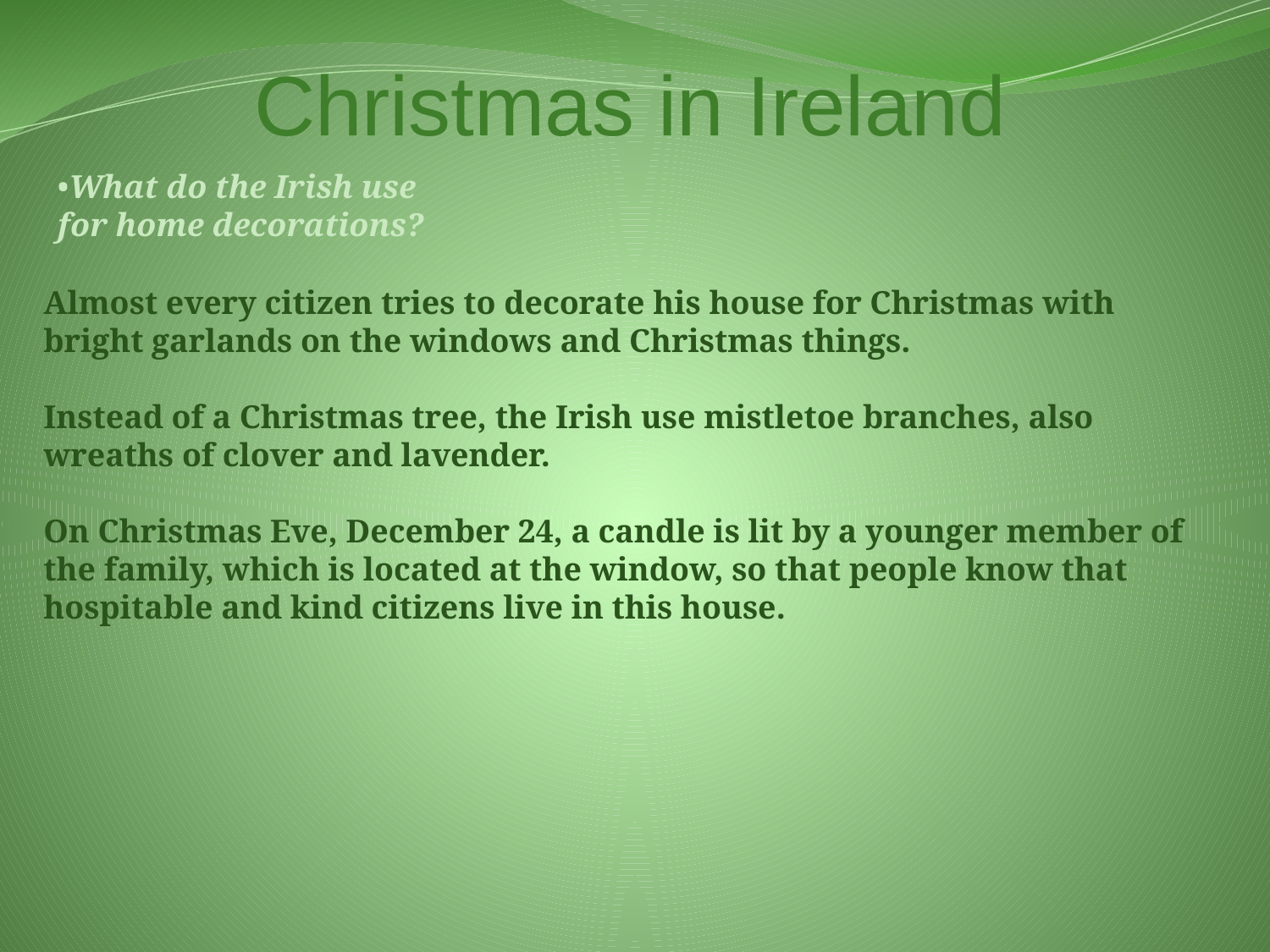

Christmas in Ireland
•What do the Irish use for home decorations?
Almost every citizen tries to decorate his house for Christmas with bright garlands on the windows and Christmas things.

Instead of a Christmas tree, the Irish use mistletoe branches, also wreaths of clover and lavender.

On Christmas Eve, December 24, a candle is lit by a younger member of the family, which is located at the window, so that people know that hospitable and kind citizens live in this house.